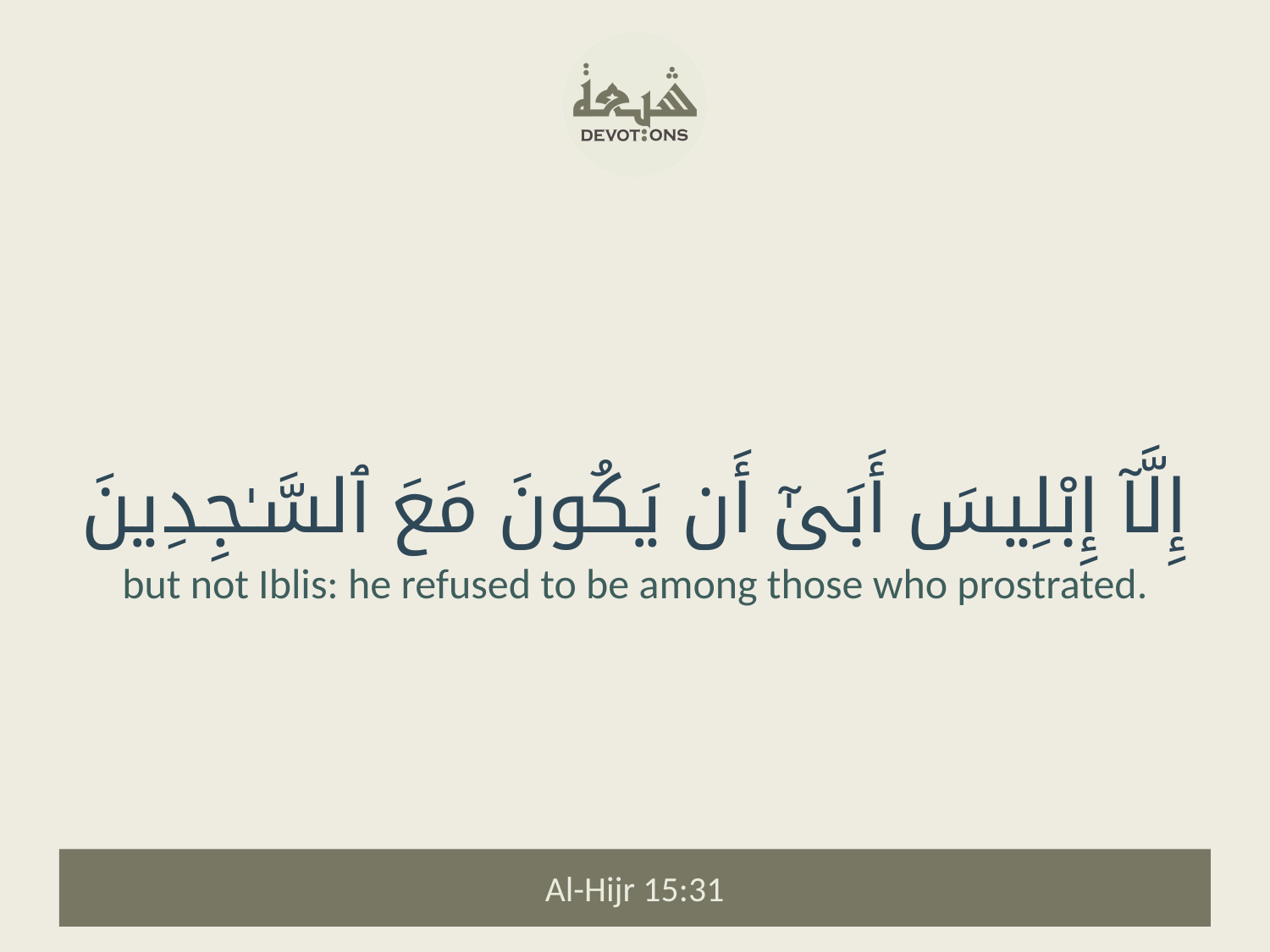

إِلَّآ إِبْلِيسَ أَبَىٰٓ أَن يَكُونَ مَعَ ٱلسَّـٰجِدِينَ
but not Iblis: he refused to be among those who prostrated.
Al-Hijr 15:31